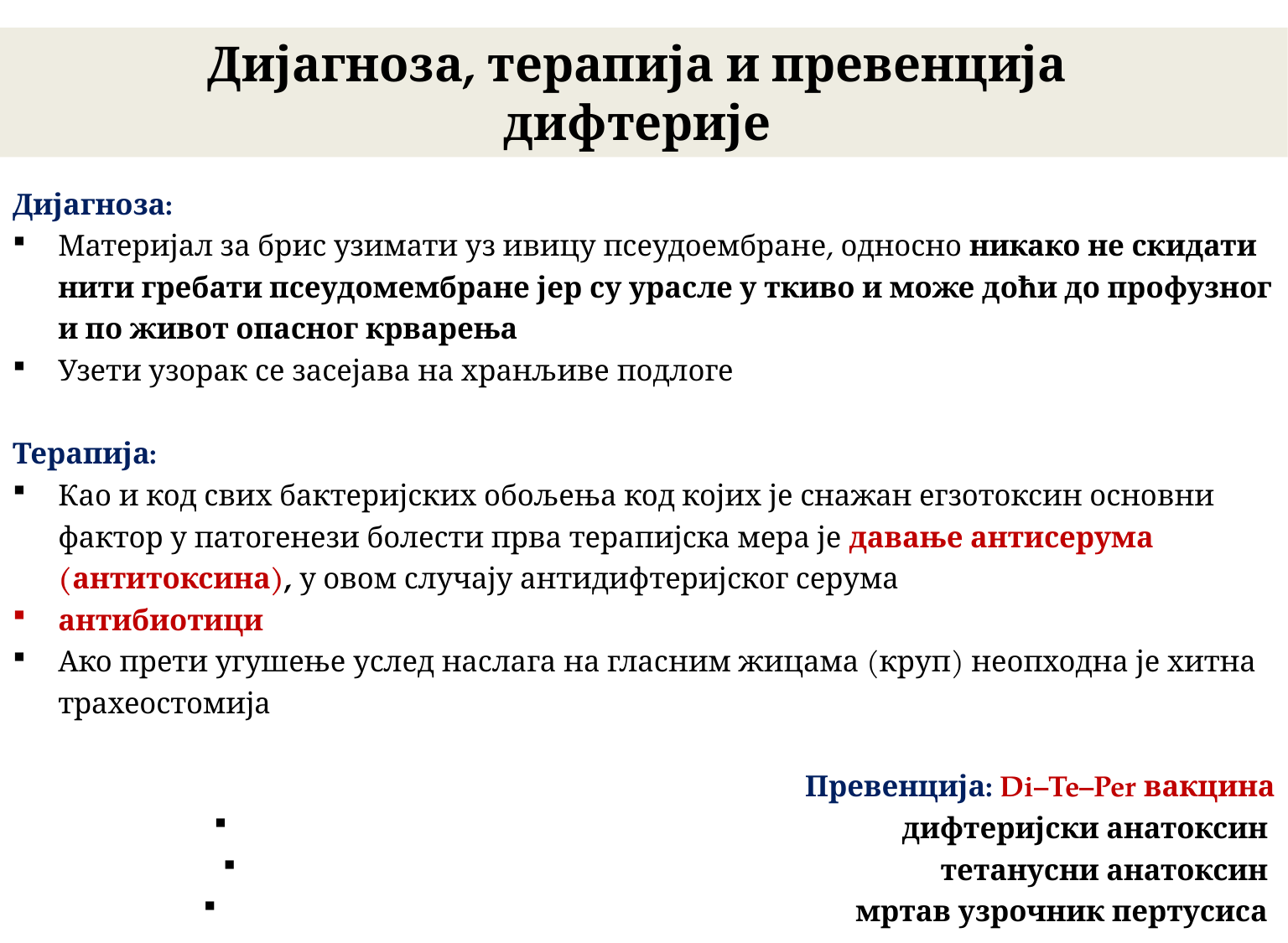

# Дијагноза, терапија и превенција дифтерије
Дијагноза:
Материјал за брис узимати уз ивицу псеудоембране, односно никако не скидати нити гребати псеудомембране јер су урасле у ткиво и може доћи до профузног и по живот опасног крварења
Узети узорак се засејава на хранљиве подлоге

Терапија:
Као и код свих бактеријских обољења код којих је снажан егзотоксин основни фактор у патогенези болести прва терапијска мера је давање антисерума (антитоксина), у овом случају антидифтеријског серума
антибиотици
Ако прети угушење услед наслага на гласним жицама (круп) неопходна је хитна трахеостомија

Превенција: Di–Te–Per вакцина
дифтеријски анатоксин
тетанусни анатоксин
мртав узрочник пертусиса